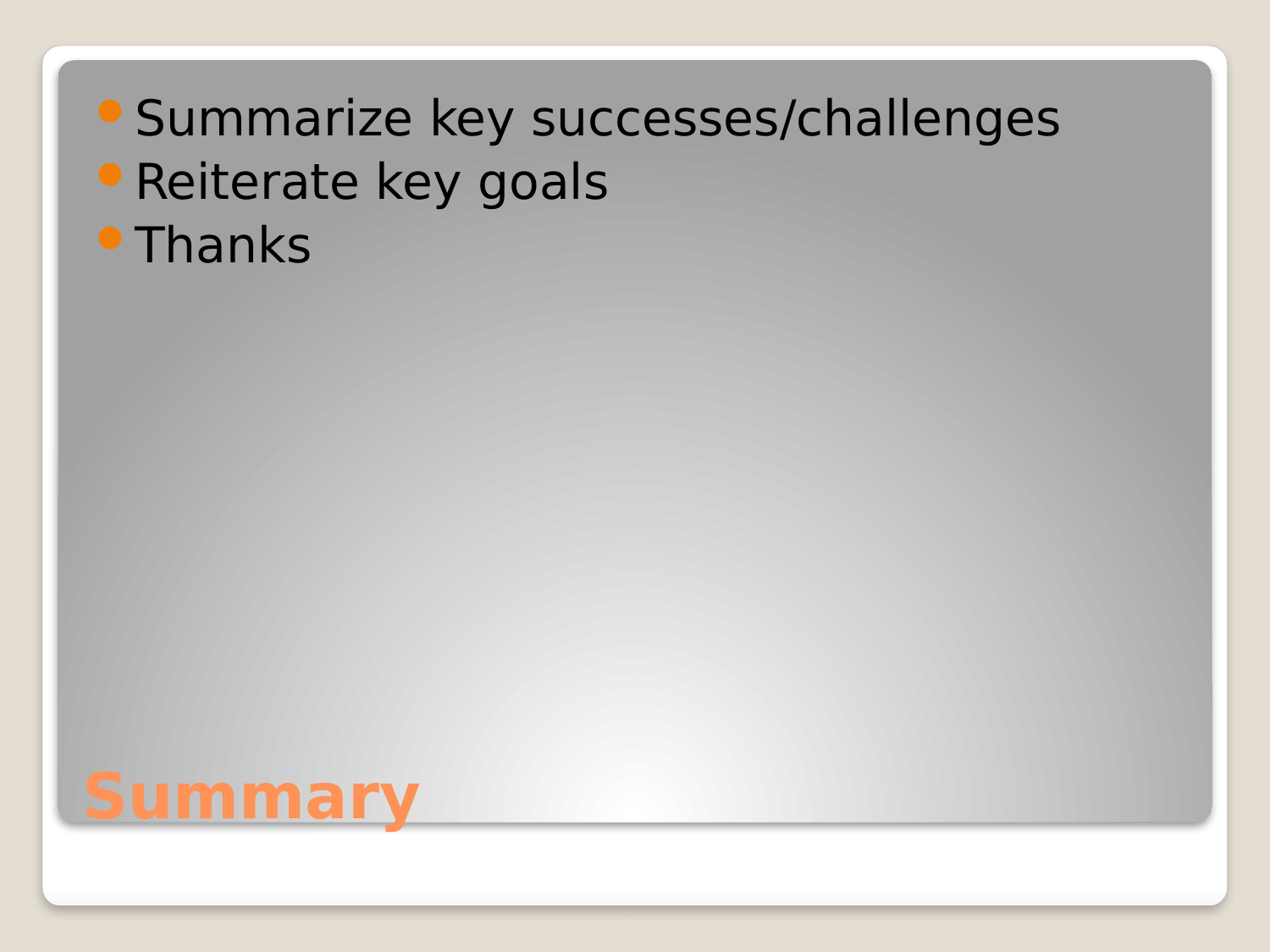

Summarize key successes/challenges
Reiterate key goals
Thanks
# Summary